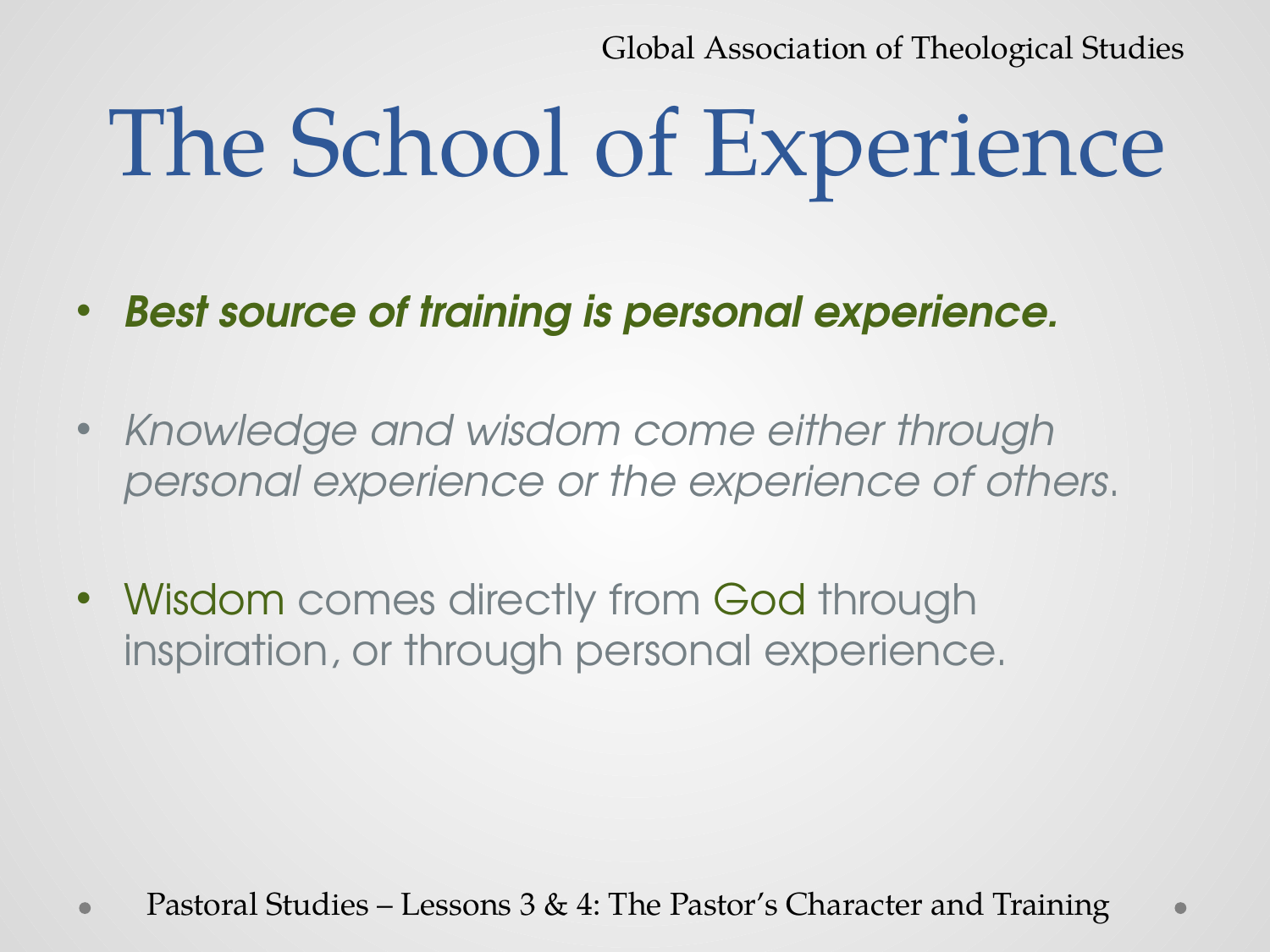

# The School of Experience
Global Association of Theological Studies
Best source of training is personal experience.

Knowledge and wisdom come either through personal experience or the experience of others.

Wisdom comes directly from God through inspiration, or through personal experience.

Pastoral Studies – Lessons 3 & 4: The Pastor’s Character and Training